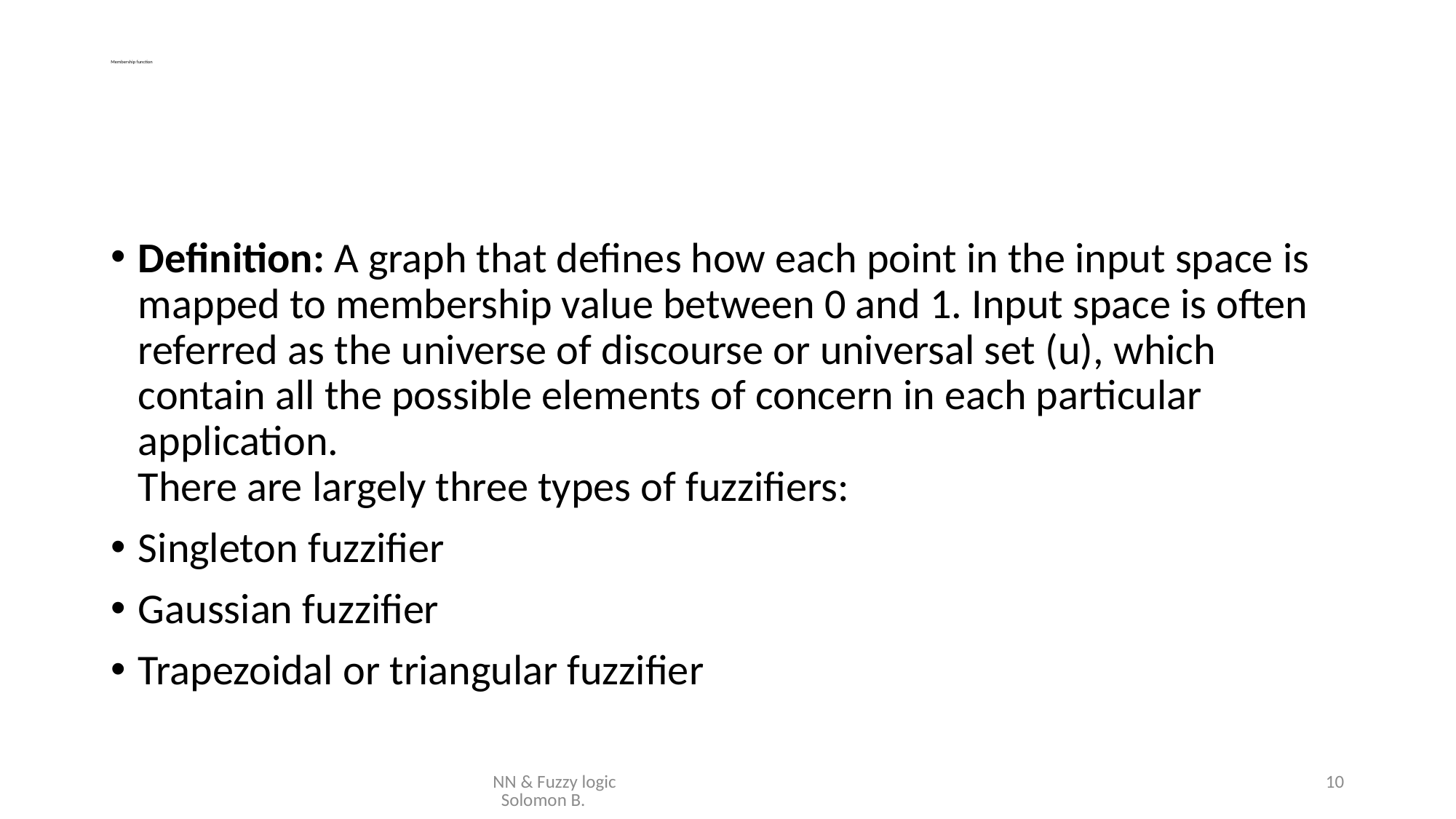

# Membership function

Definition: A graph that defines how each point in the input space is mapped to membership value between 0 and 1. Input space is often referred as the universe of discourse or universal set (u), which contain all the possible elements of concern in each particular application.
There are largely three types of fuzzifiers:
Singleton fuzzifier
Gaussian fuzzifier
Trapezoidal or triangular fuzzifier

NN & Fuzzy logic                                                                                    Solomon B.
10